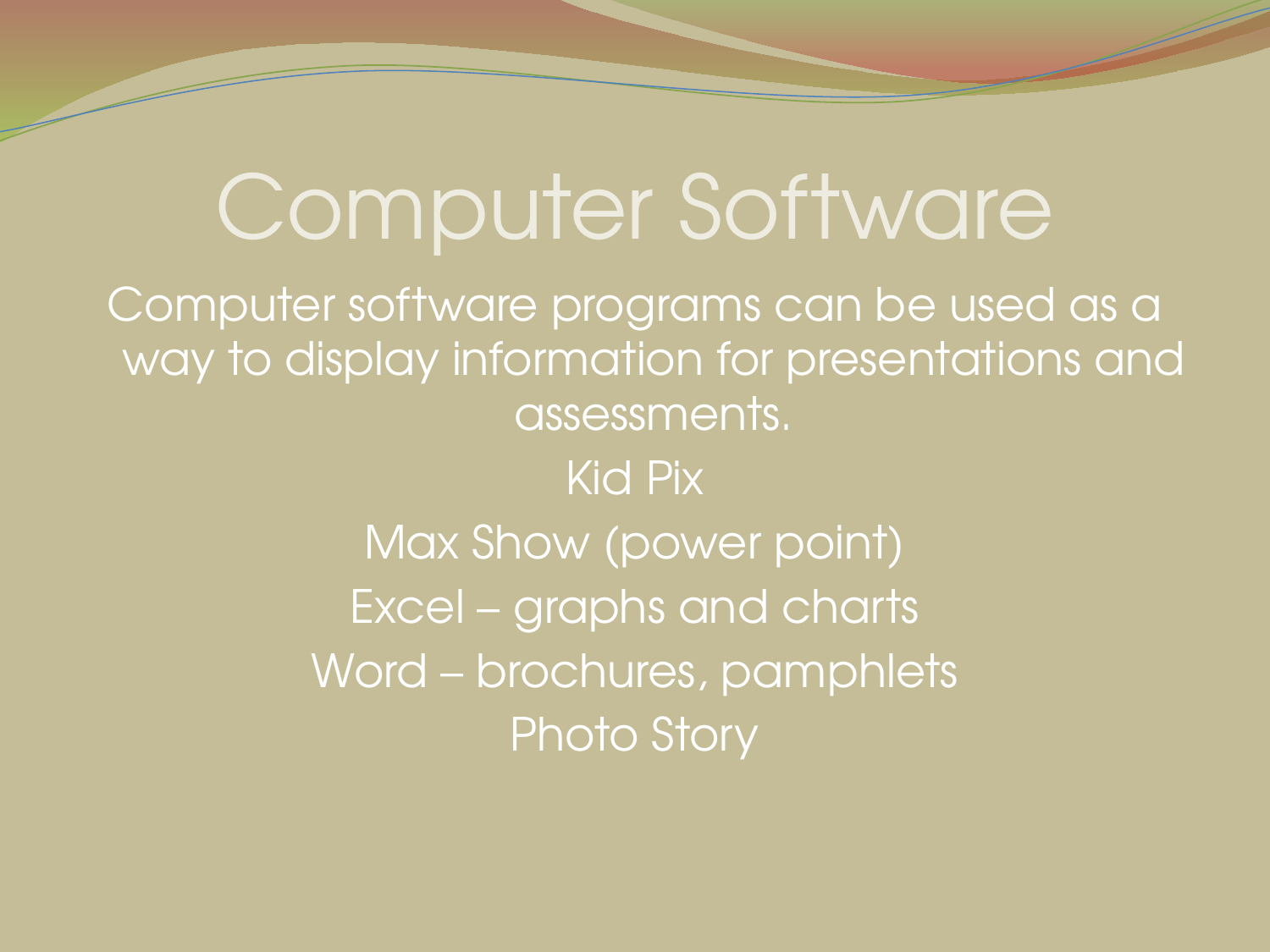

# Computer Software
Computer software programs can be used as a way to display information for presentations and assessments.
Kid Pix
Max Show (power point)
Excel – graphs and charts
Word – brochures, pamphlets
Photo Story